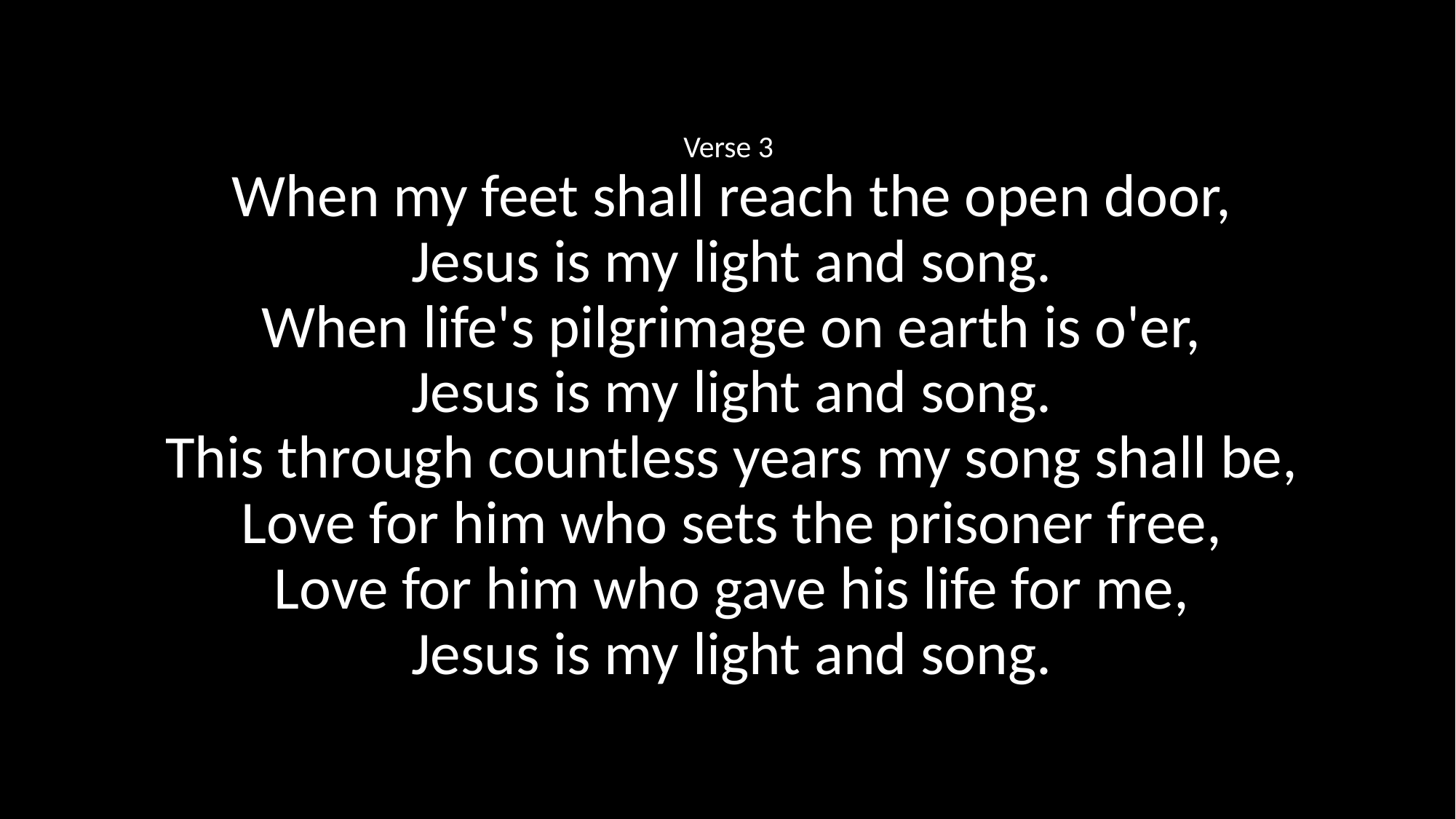

Verse 3
When my feet shall reach the open door,
Jesus is my light and song.
When life's pilgrimage on earth is o'er,
Jesus is my light and song.
This through countless years my song shall be,
Love for him who sets the prisoner free,
Love for him who gave his life for me,
Jesus is my light and song.